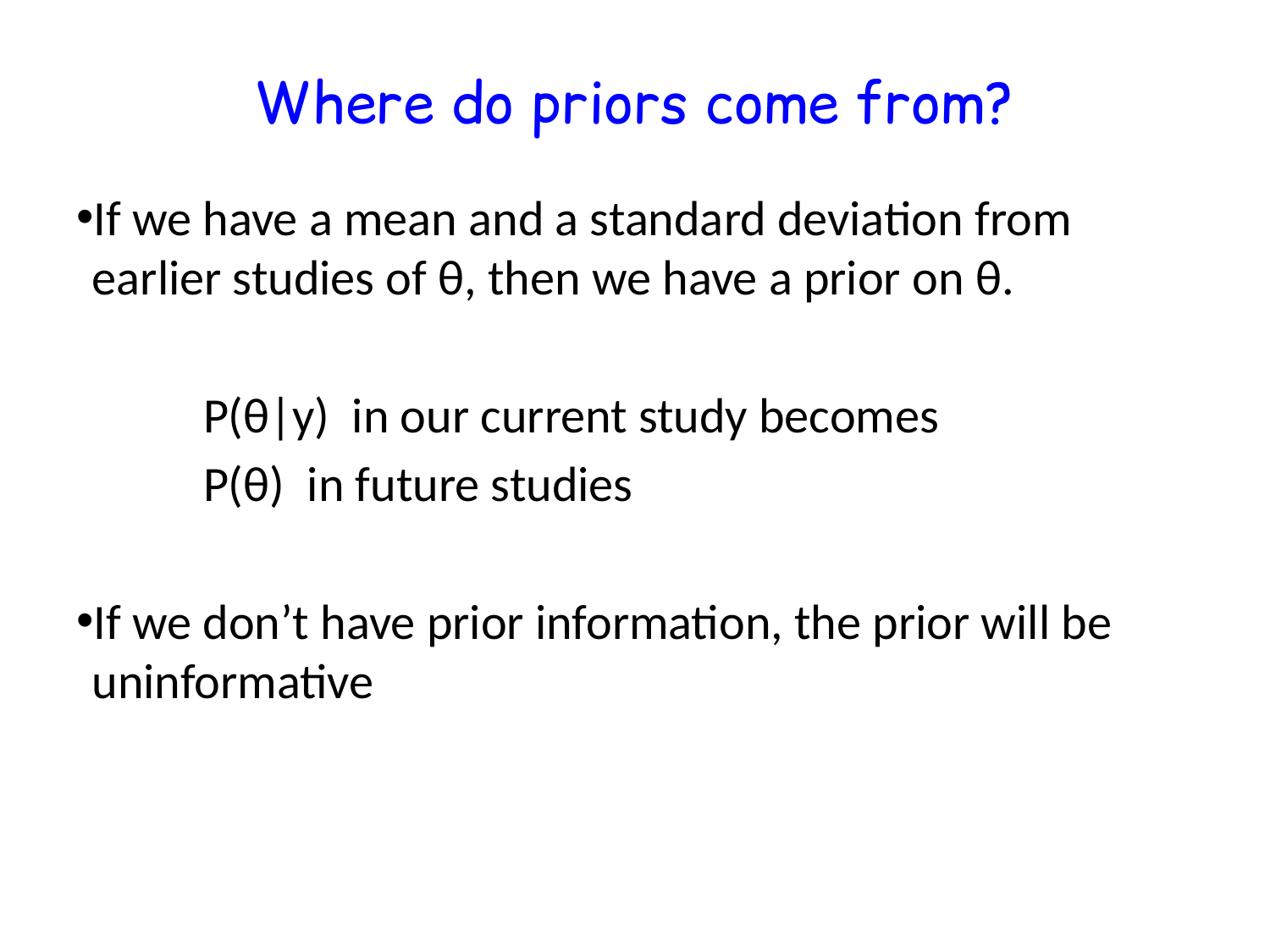

# Where do priors come from?
If we have a mean and a standard deviation from earlier studies of θ, then we have a prior on θ.

	P(θ|y)  in our current study becomes
	P(θ)  in future studies

If we don’t have prior information, the prior will be uninformative